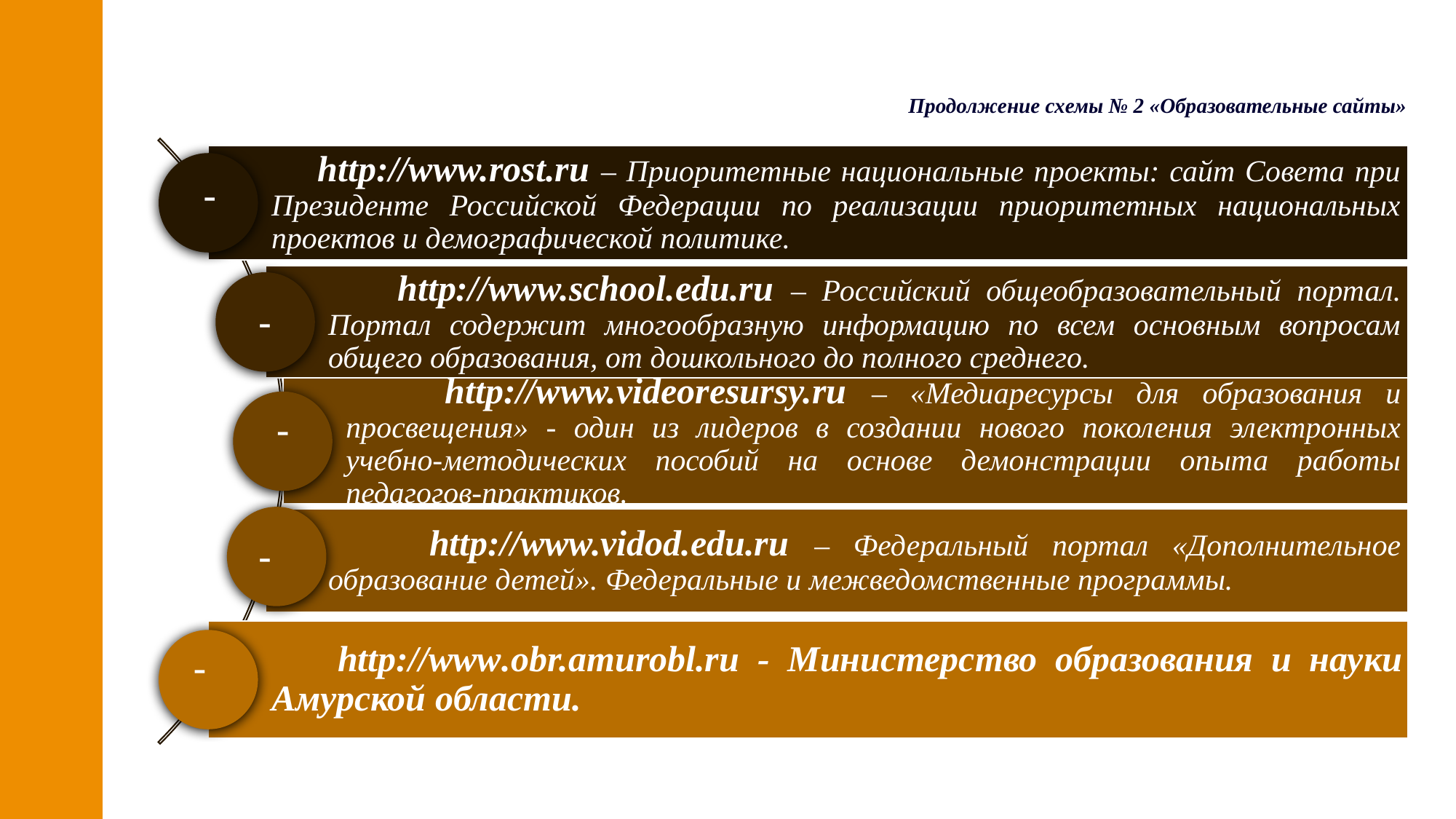

Продолжение схемы № 2 «Образовательные сайты»

    http://www.rost.ru – Приоритетные национальные проекты: сайт Совета при Президенте Российской Федерации по реализации приоритетных национальных проектов и демографической политике.
    http://www.school.edu.ru – Российский общеобразовательный портал. Портал содержит многообразную информацию по всем основным вопросам общего образования, от дошкольного до полного среднего.
    http://www.videoresursy.ru – «Медиаресурсы для образования и просвещения» - один из лидеров в создании нового поколения электронных учебно-методических пособий на основе демонстрации опыта работы педагогов-практиков.
    http://www.vidod.edu.ru – Федеральный портал «Дополнительное образование детей». Федеральные и межведомственные программы.
    http://www.obr.amurobl.ru - Министерство образования и науки Амурской области.
-
-
-
-
-